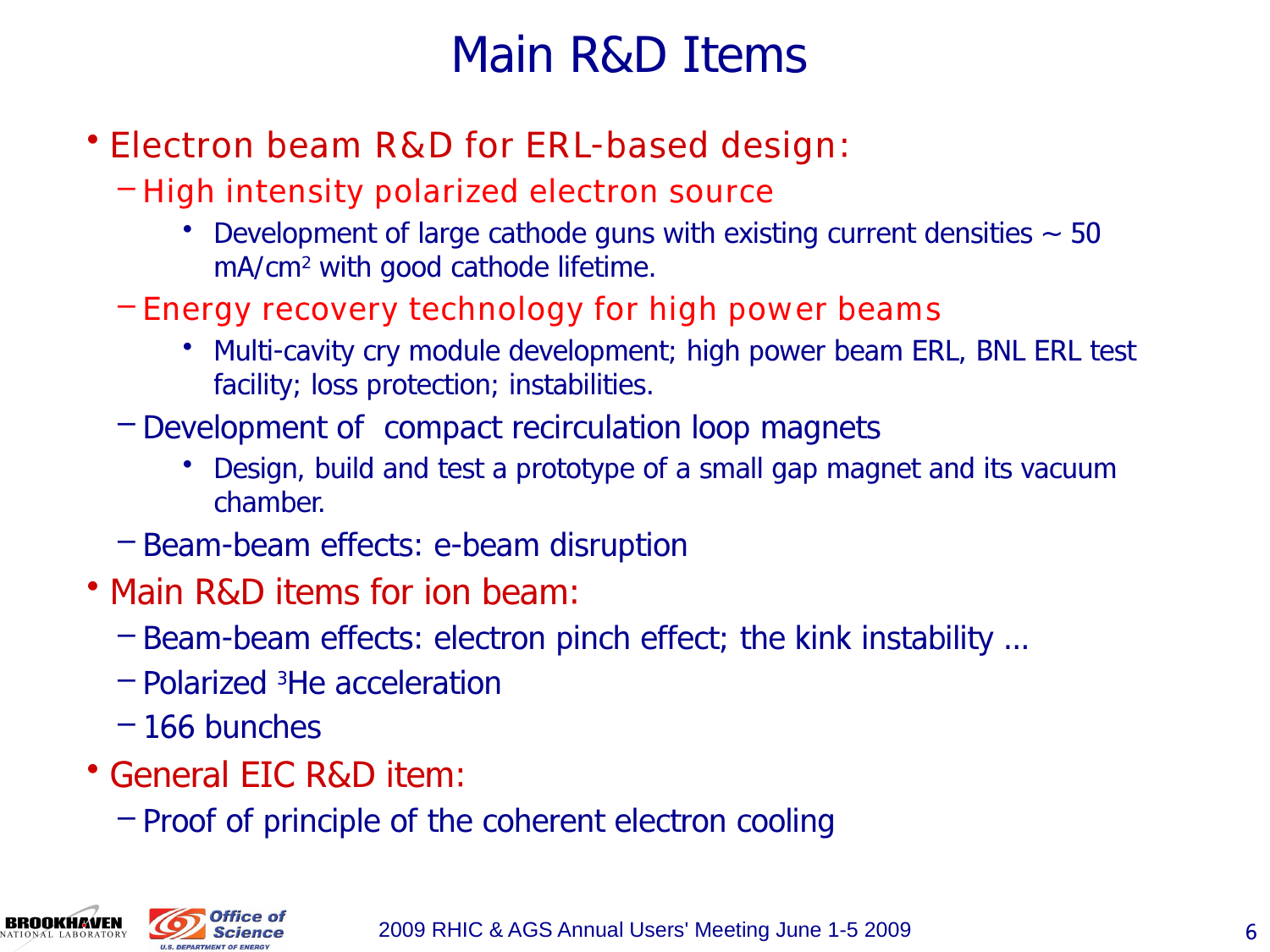

# Main R&D Items
 Electron beam R&D for ERL-based design:
High intensity polarized electron source
Development of large cathode guns with existing current densities ~ 50 mA/cm2 with good cathode lifetime.
Energy recovery technology for high power beams
Multi-cavity cry module development; high power beam ERL, BNL ERL test facility; loss protection; instabilities.
Development of  compact recirculation loop magnets
Design, build and test a prototype of a small gap magnet and its vacuum chamber.
Beam-beam effects: e-beam disruption
 Main R&D items for ion beam:
Beam-beam effects: electron pinch effect; the kink instability …
Polarized 3He acceleration
166 bunches
 General EIC R&D item:
Proof of principle of the coherent electron cooling

2009 RHIC & AGS Annual Users' Meeting June 1-5 2009
6